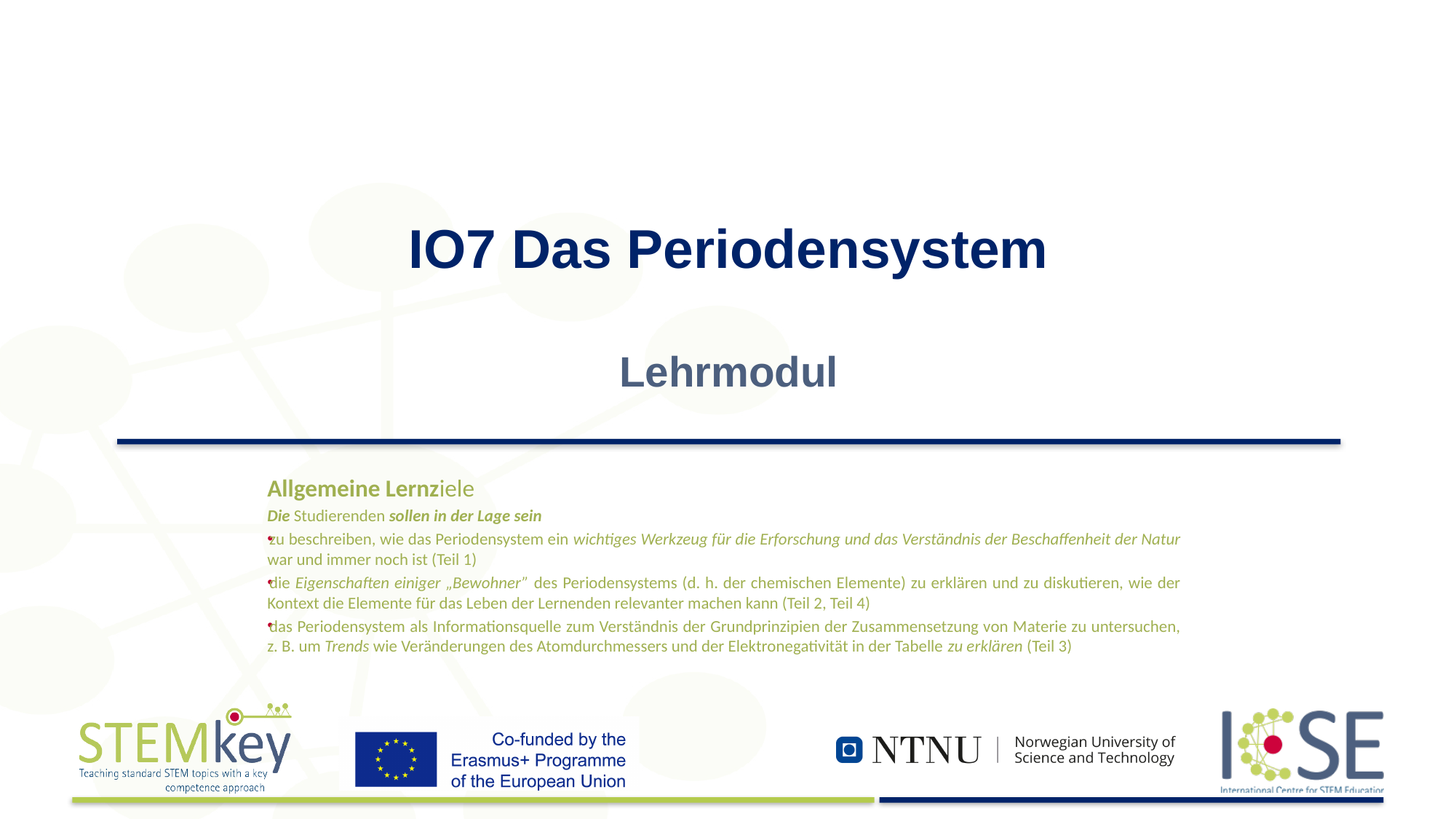

# IO7 Das Periodensystem Lehrmodul

Allgemeine Lernziele
Die Studierenden sollen in der Lage sein
zu beschreiben, wie das Periodensystem ein wichtiges Werkzeug für die Erforschung und das Verständnis der Beschaffenheit der Natur war und immer noch ist (Teil 1)
die Eigenschaften einiger „Bewohner” des Periodensystems (d. h. der chemischen Elemente) zu erklären und zu diskutieren, wie der Kontext die Elemente für das Leben der Lernenden relevanter machen kann (Teil 2, Teil 4)
das Periodensystem als Informationsquelle zum Verständnis der Grundprinzipien der Zusammensetzung von Materie zu untersuchen, z. B. um Trends wie Veränderungen des Atomdurchmessers und der Elektronegativität in der Tabelle zu erklären (Teil 3)